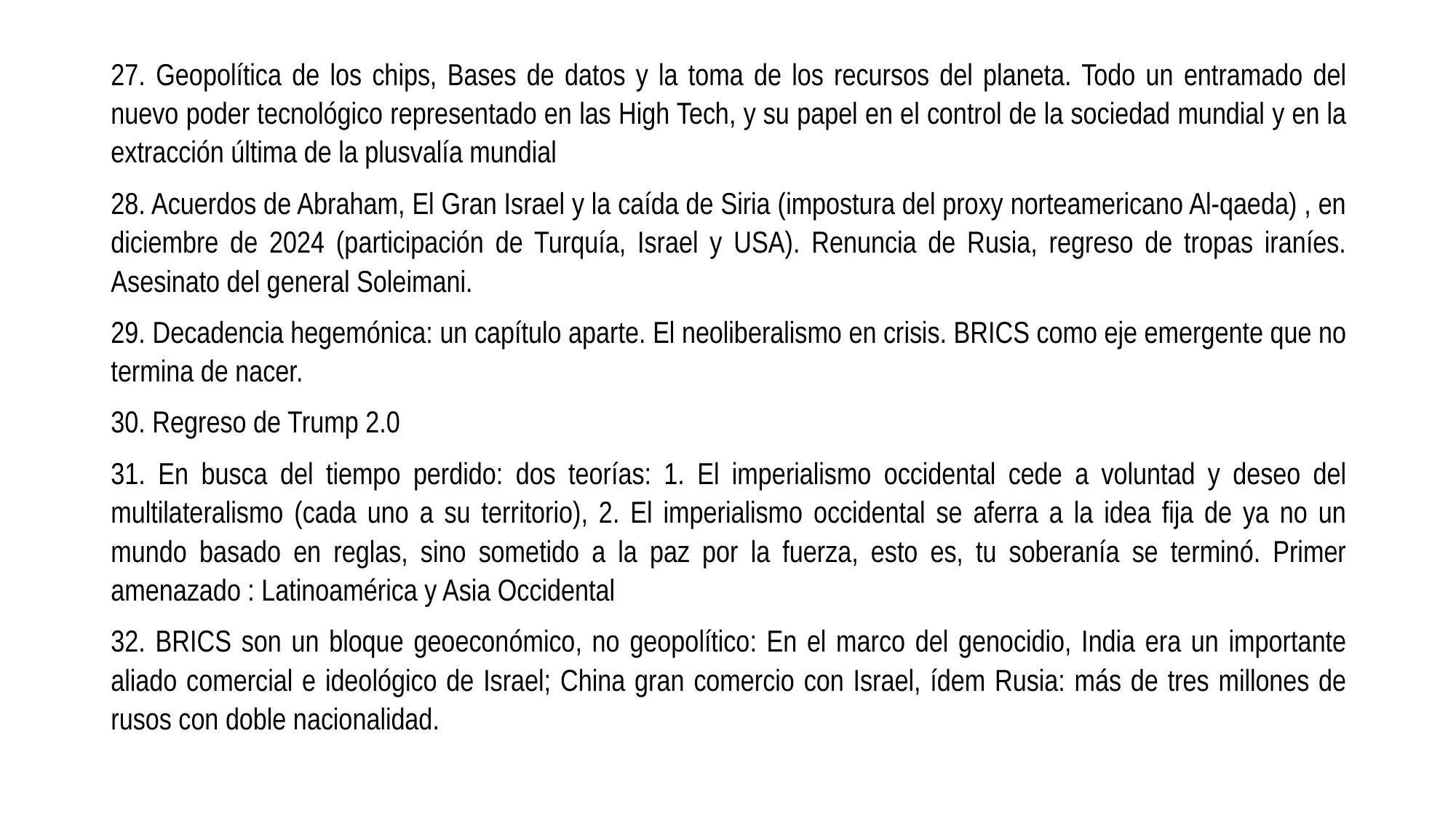

27. Geopolítica de los chips, Bases de datos y la toma de los recursos del planeta. Todo un entramado del nuevo poder tecnológico representado en las High Tech, y su papel en el control de la sociedad mundial y en la extracción última de la plusvalía mundial
28. Acuerdos de Abraham, El Gran Israel y la caída de Siria (impostura del proxy norteamericano Al-qaeda) , en diciembre de 2024 (participación de Turquía, Israel y USA). Renuncia de Rusia, regreso de tropas iraníes. Asesinato del general Soleimani.
29. Decadencia hegemónica: un capítulo aparte. El neoliberalismo en crisis. BRICS como eje emergente que no termina de nacer.
30. Regreso de Trump 2.0
31. En busca del tiempo perdido: dos teorías: 1. El imperialismo occidental cede a voluntad y deseo del multilateralismo (cada uno a su territorio), 2. El imperialismo occidental se aferra a la idea fija de ya no un mundo basado en reglas, sino sometido a la paz por la fuerza, esto es, tu soberanía se terminó. Primer amenazado : Latinoamérica y Asia Occidental
32. BRICS son un bloque geoeconómico, no geopolítico: En el marco del genocidio, India era un importante aliado comercial e ideológico de Israel; China gran comercio con Israel, ídem Rusia: más de tres millones de rusos con doble nacionalidad.